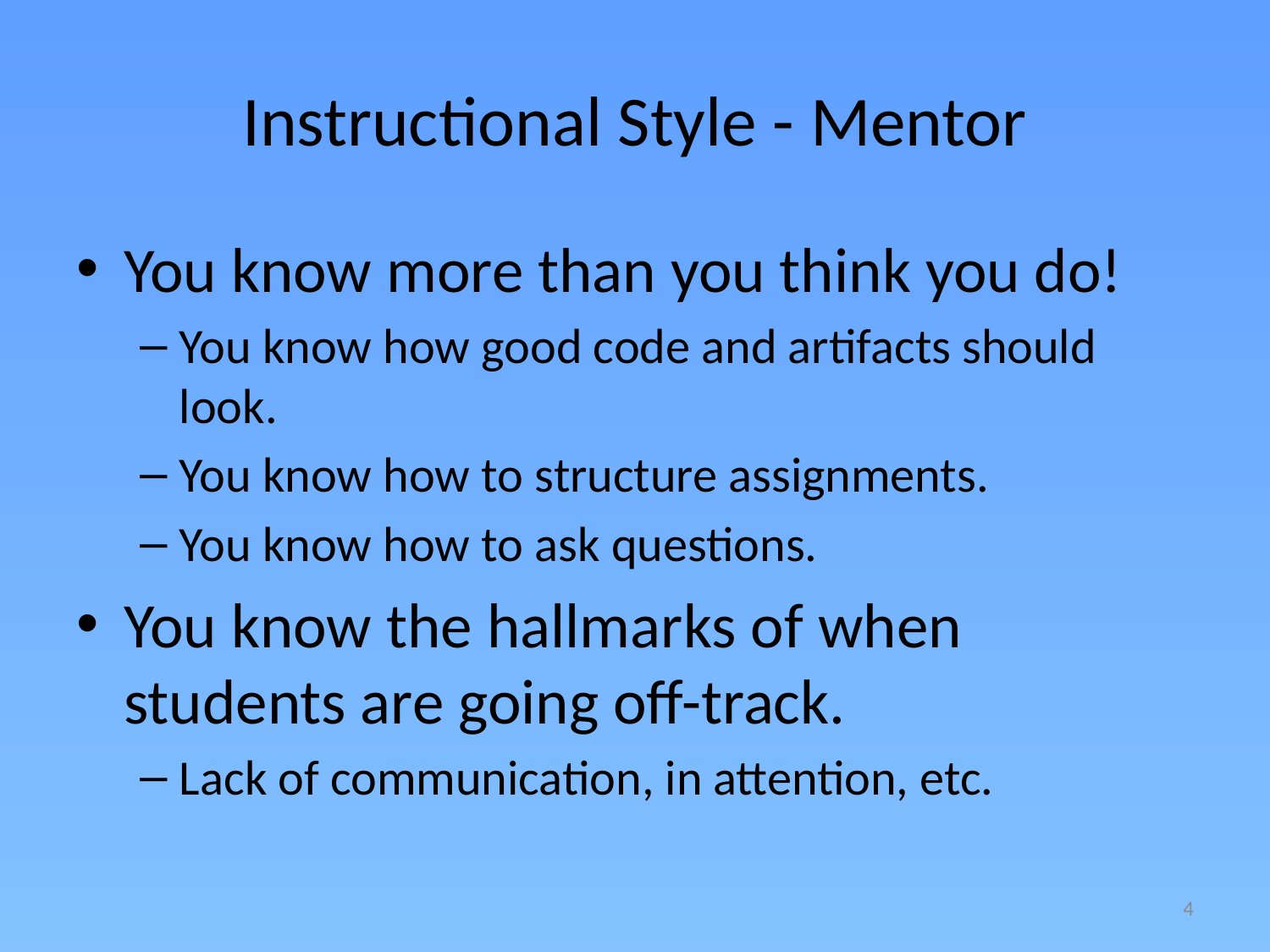

# Instructional Style - Mentor
You know more than you think you do!
You know how good code and artifacts should look.
You know how to structure assignments.
You know how to ask questions.
You know the hallmarks of when students are going off-track.
Lack of communication, in attention, etc.
4